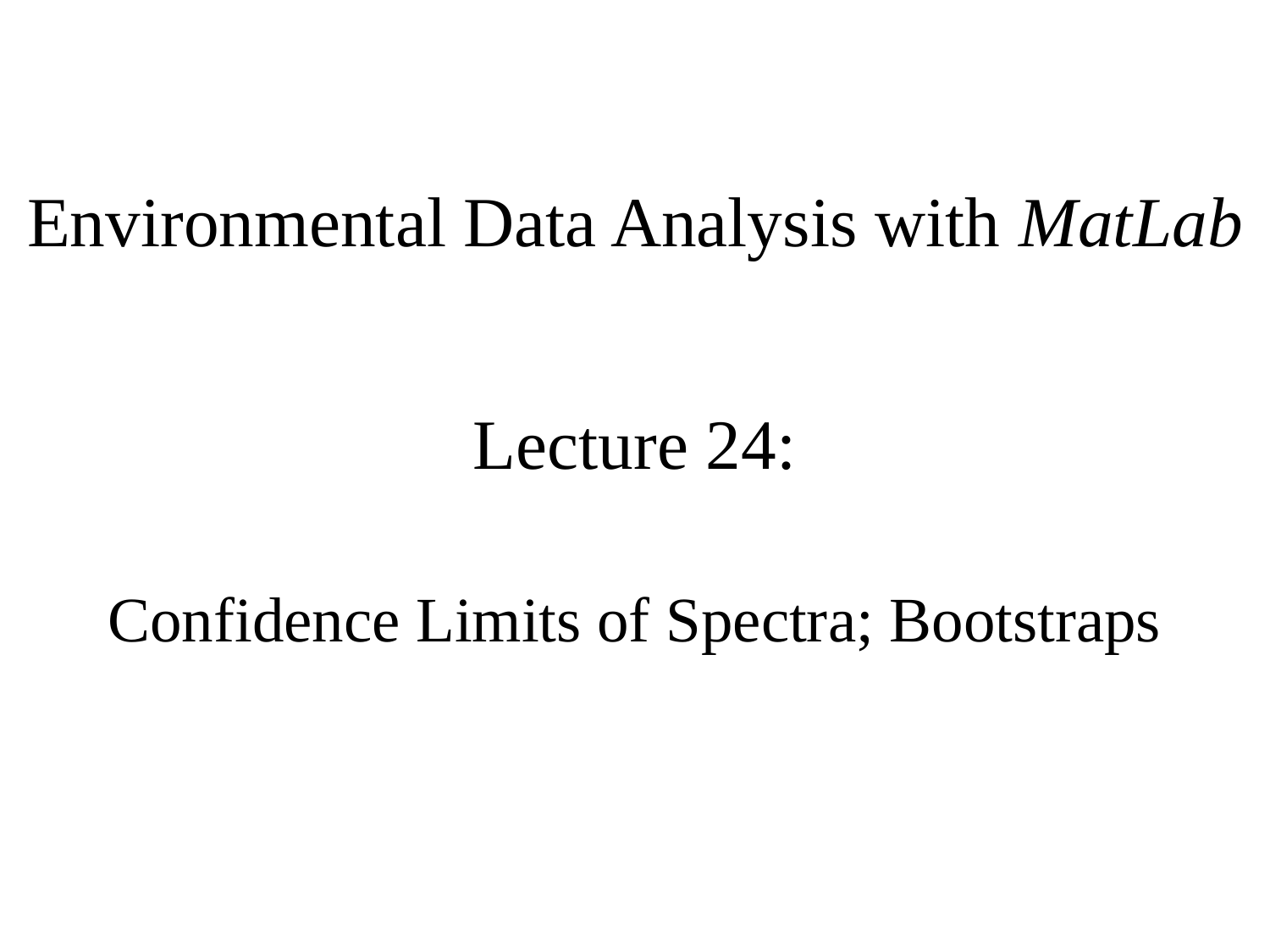

Environmental Data Analysis with MatLab
Lecture 24:

Confidence Limits of Spectra; Bootstraps